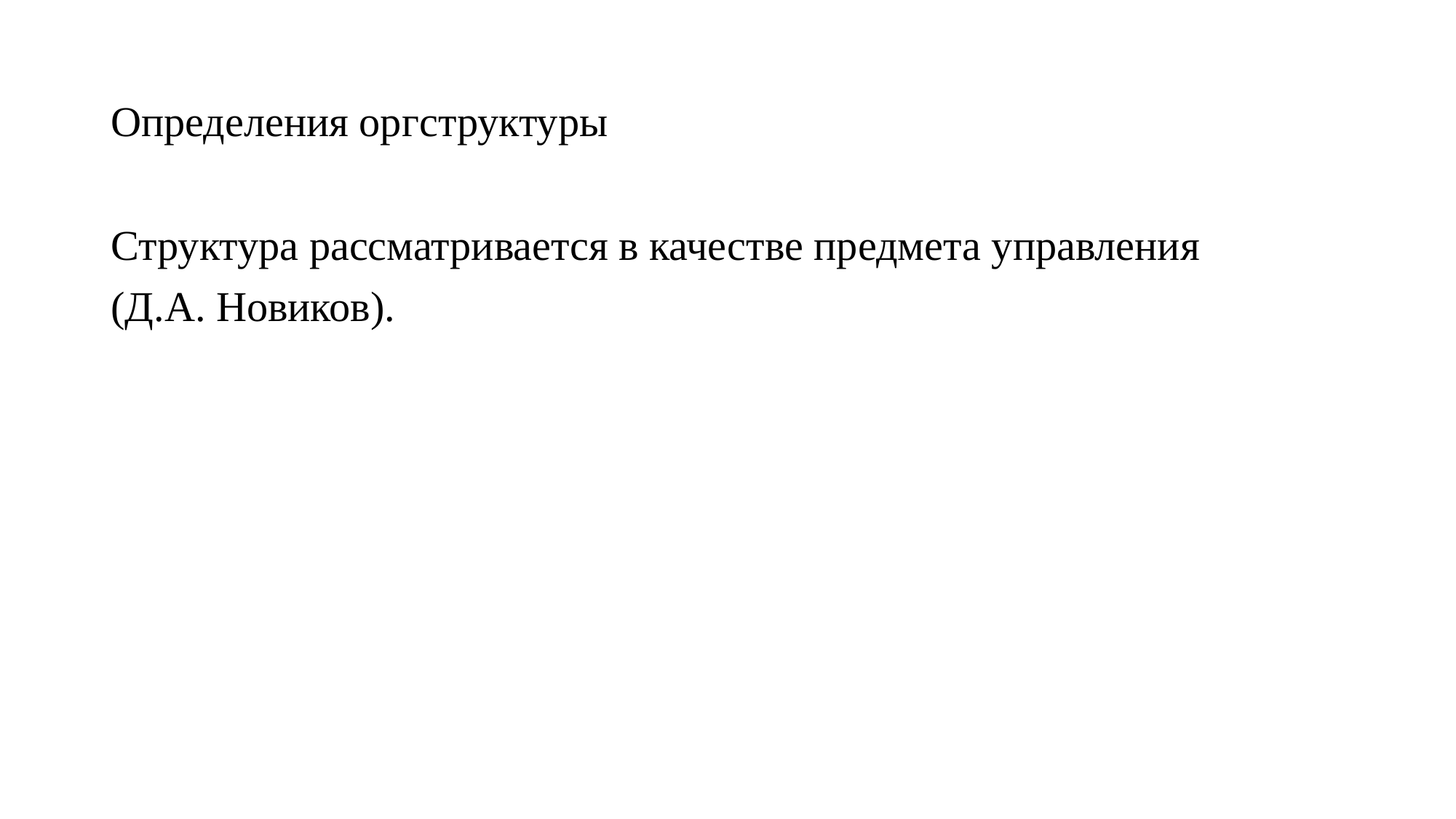

# Определения оргструктуры
Структура рассматривается в качестве предмета управления
(Д.А. Новиков).